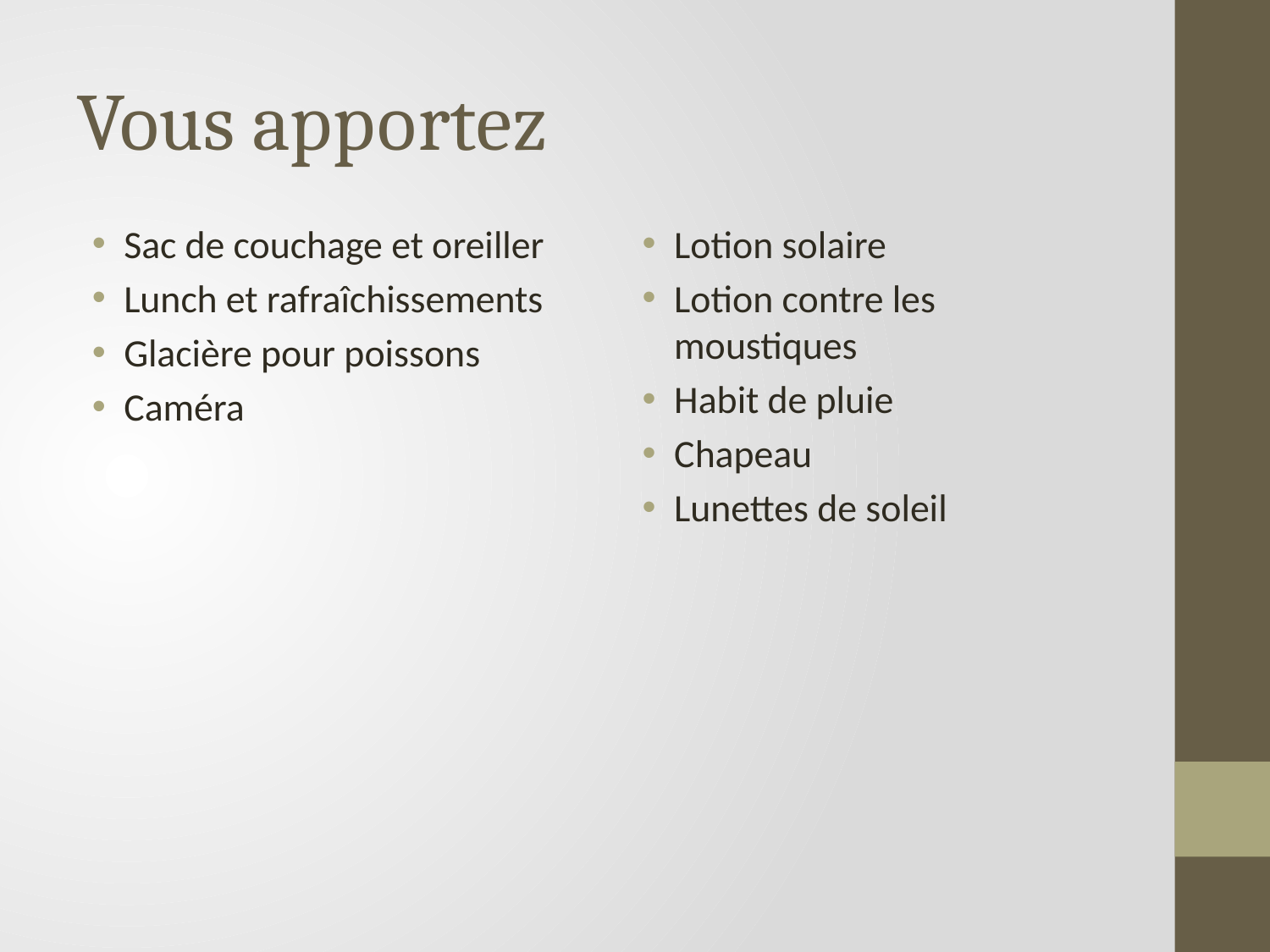

# Vous apportez
Sac de couchage et oreiller
Lunch et rafraîchissements
Glacière pour poissons
Caméra
Lotion solaire
Lotion contre les moustiques
Habit de pluie
Chapeau
Lunettes de soleil